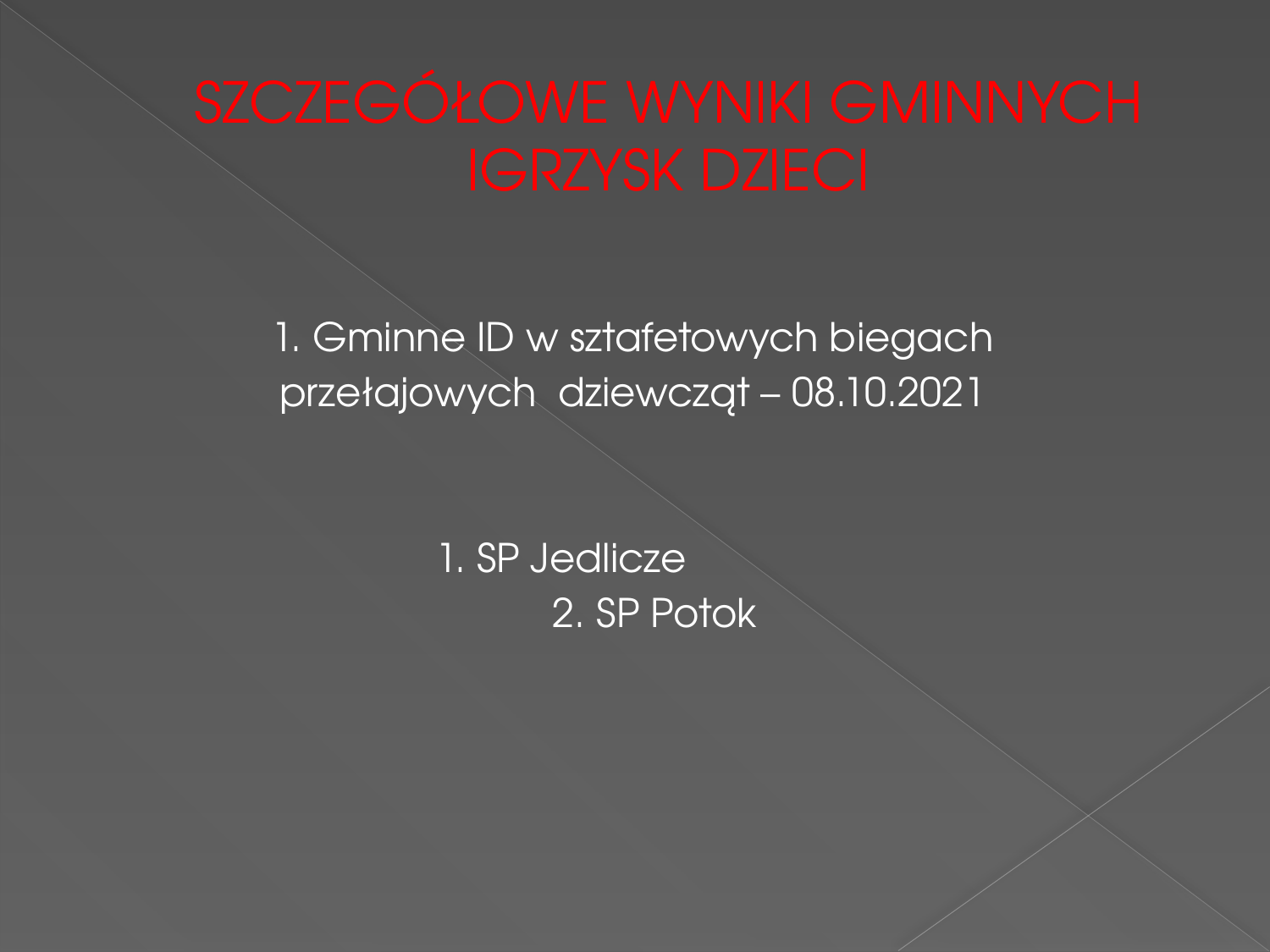

# SZCZEGÓŁOWE WYNIKI GMINNYCH IGRZYSK DZIECI

1. Gminne ID w sztafetowych biegach
przełajowych  dziewcząt – 08.10.2021

                                1. SP Jedlicze
   2. SP Potok